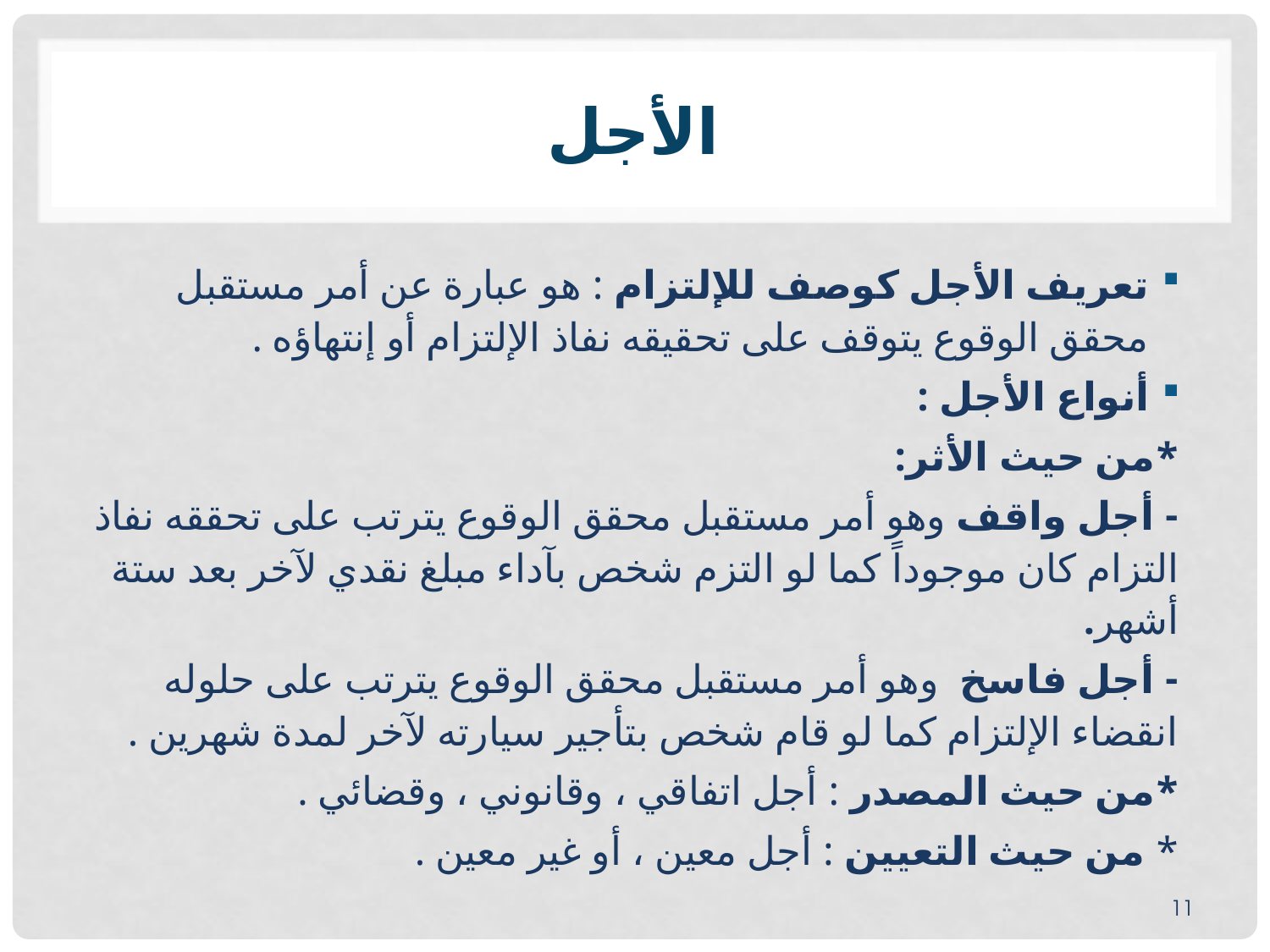

# الأجل
تعريف الأجل كوصف للإلتزام : هو عبارة عن أمر مستقبل محقق الوقوع يتوقف على تحقيقه نفاذ الإلتزام أو إنتهاؤه .
أنواع الأجل :
*من حيث الأثر:
- أجل واقف وهو أمر مستقبل محقق الوقوع يترتب على تحققه نفاذ التزام كان موجوداً كما لو التزم شخص بآداء مبلغ نقدي لآخر بعد ستة أشهر.
- أجل فاسخ  وهو أمر مستقبل محقق الوقوع يترتب على حلوله انقضاء الإلتزام كما لو قام شخص بتأجير سيارته لآخر لمدة شهرين .
*من حيث المصدر : أجل اتفاقي ، وقانوني ، وقضائي .
* من حيث التعيين : أجل معين ، أو غير معين .
11